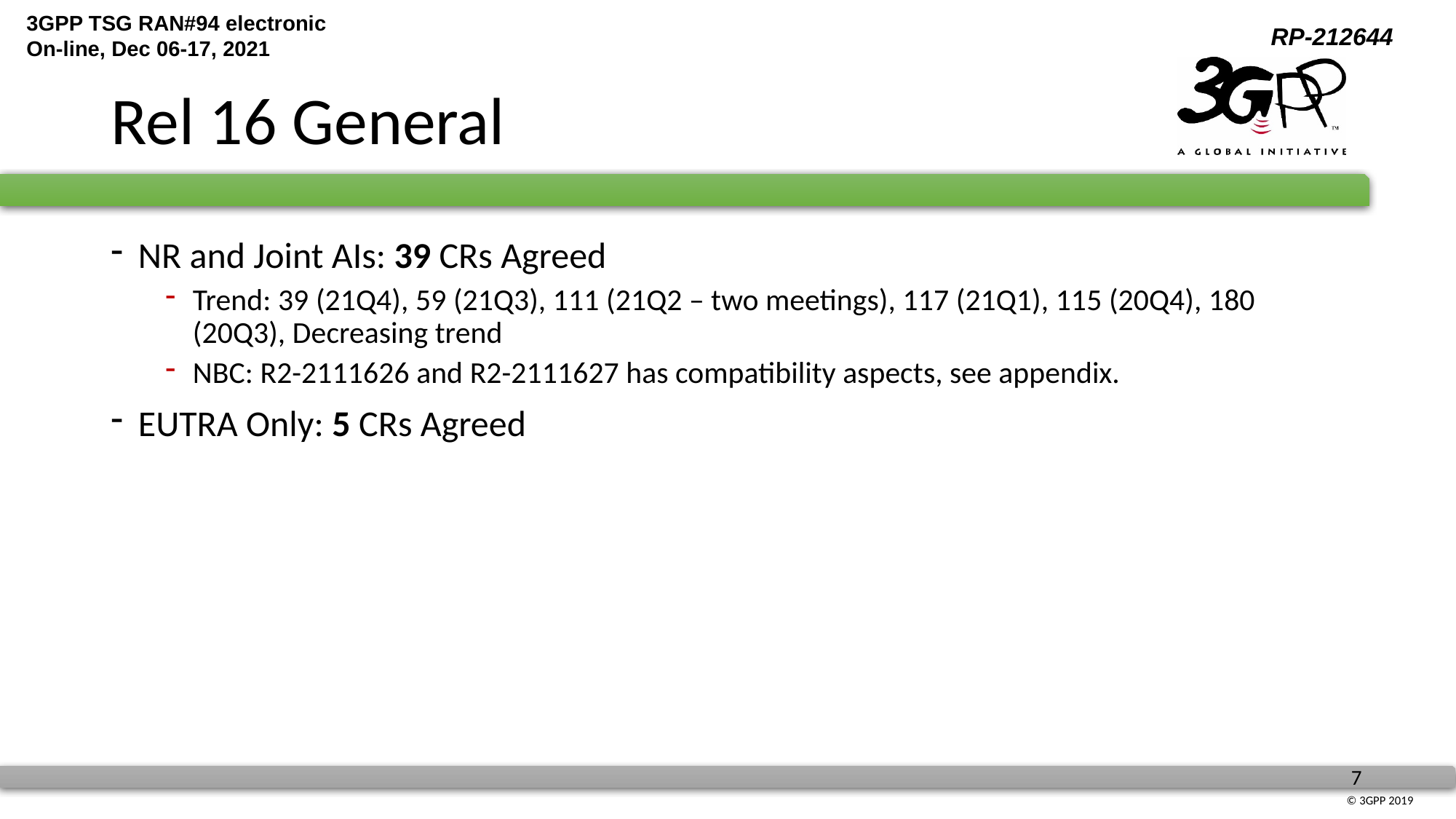

# Rel 16 General
NR and Joint AIs: 39 CRs Agreed
Trend: 39 (21Q4), 59 (21Q3), 111 (21Q2 – two meetings), 117 (21Q1), 115 (20Q4), 180 (20Q3), Decreasing trend
NBC: R2-2111626 and R2-2111627 has compatibility aspects, see appendix.
EUTRA Only: 5 CRs Agreed